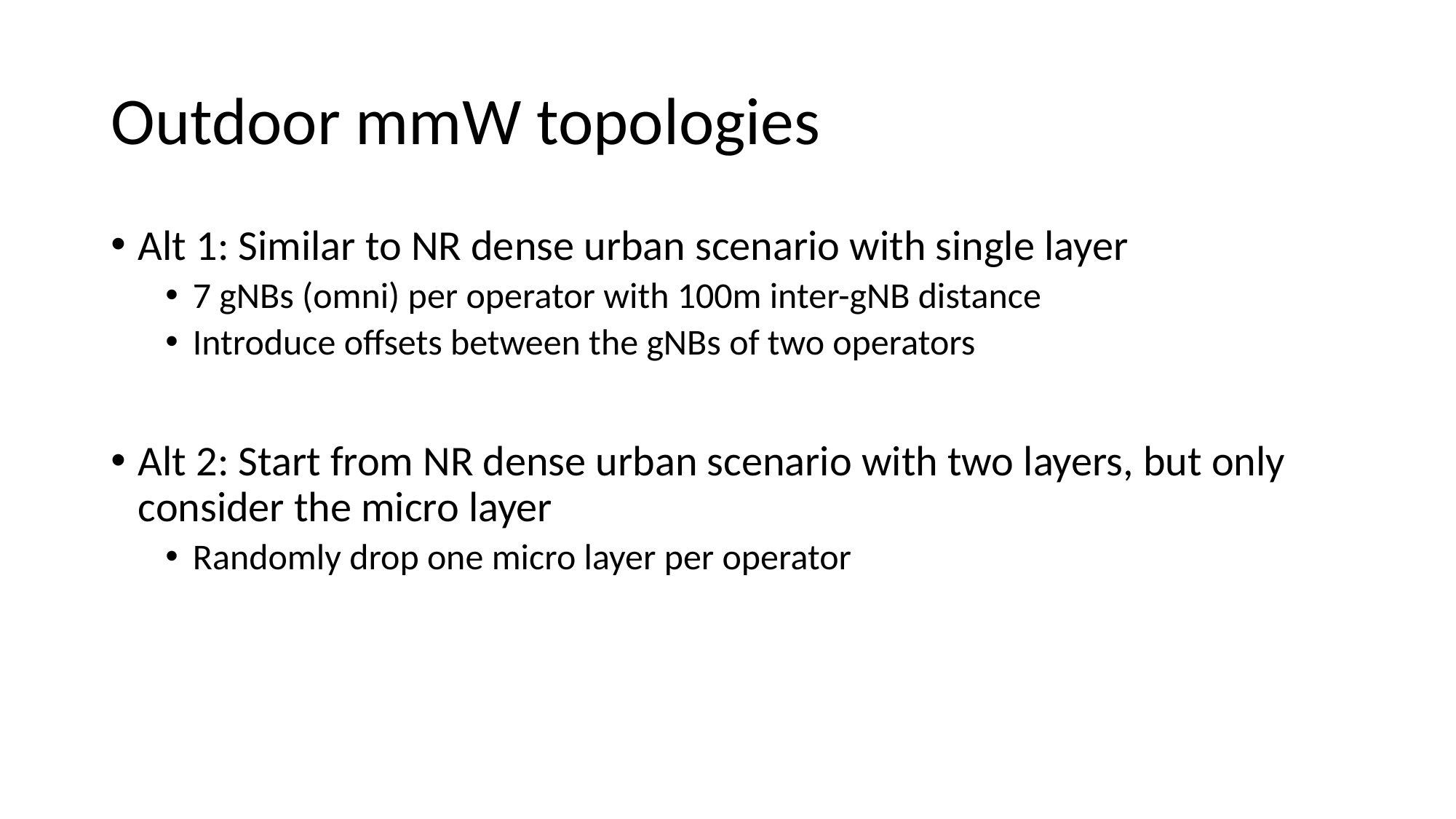

# Outdoor mmW topologies
Alt 1: Similar to NR dense urban scenario with single layer
7 gNBs (omni) per operator with 100m inter-gNB distance
Introduce offsets between the gNBs of two operators

Alt 2: Start from NR dense urban scenario with two layers, but only consider the micro layer
Randomly drop one micro layer per operator